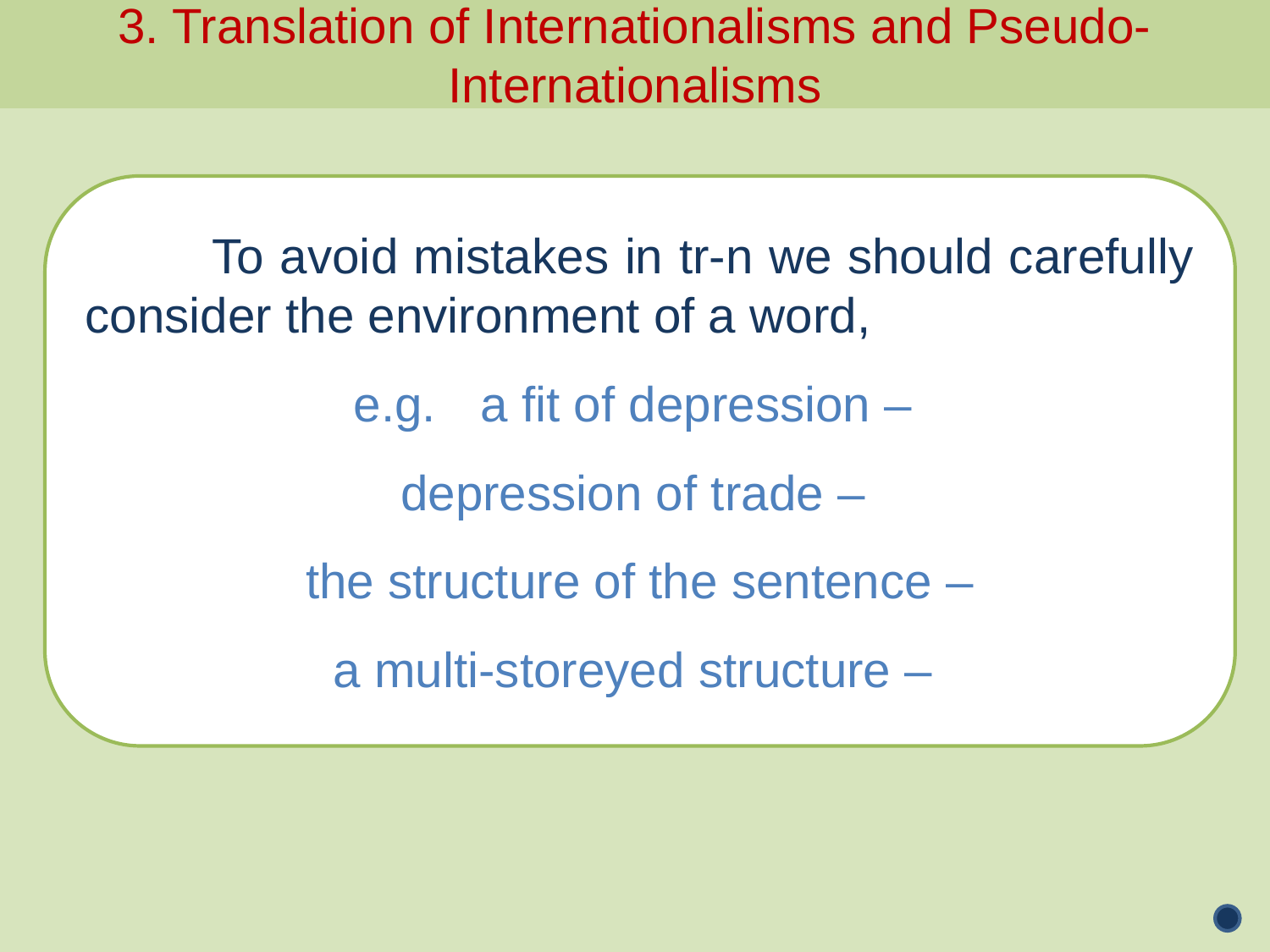

3. Translation of Internationalisms and Pseudo-Internationalisms
	To avoid mistakes in tr-n we should carefully consider the environment of a word,
e.g. 	a fit of depression –
depression of trade –
the structure of the sentence –
a multi-storeyed structure –